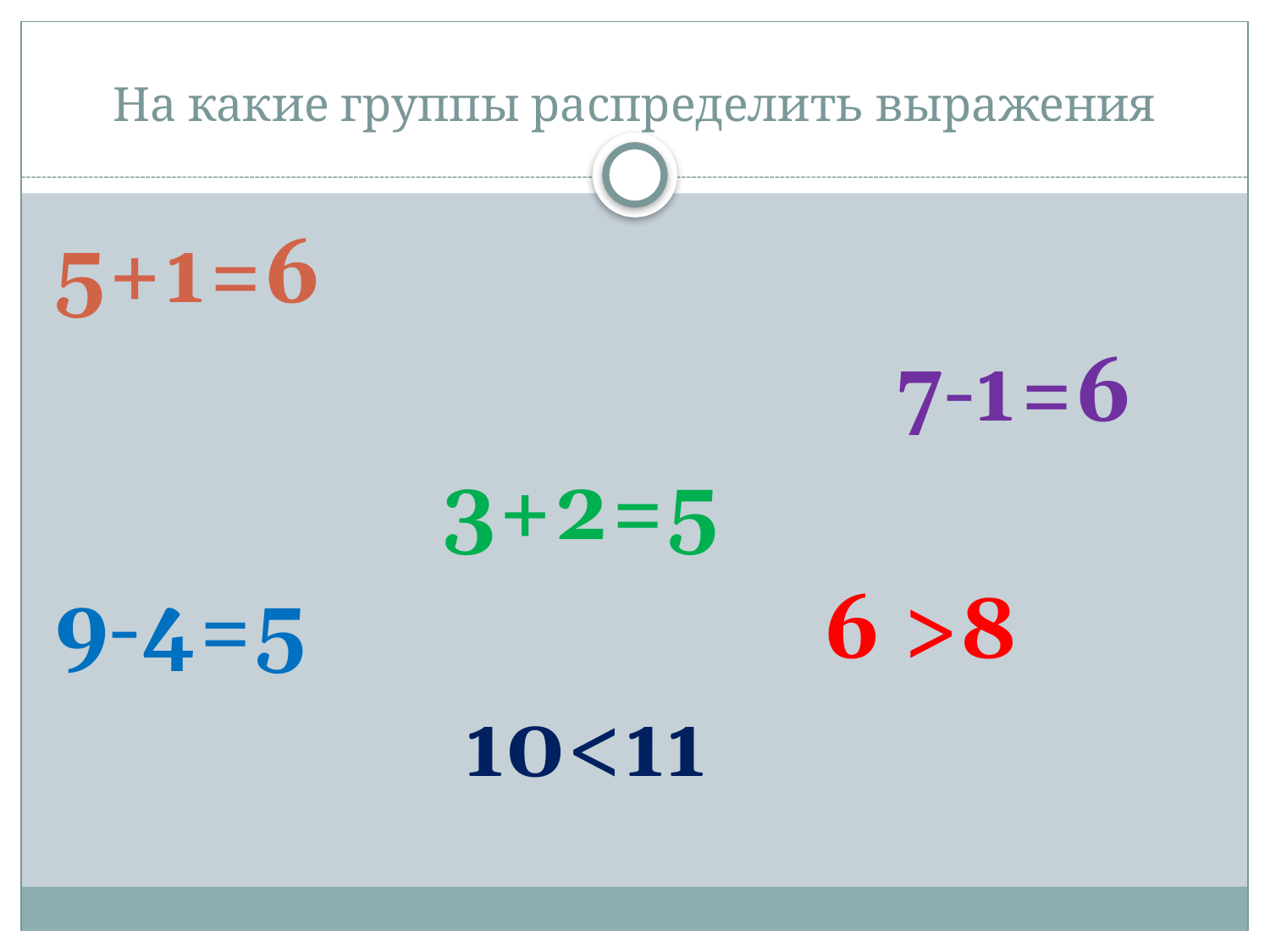

# На какие группы распределить выражения
5+1=6
                                       7-1=6
                  3+2=5
9-4=5                        6 >8
                   10<11